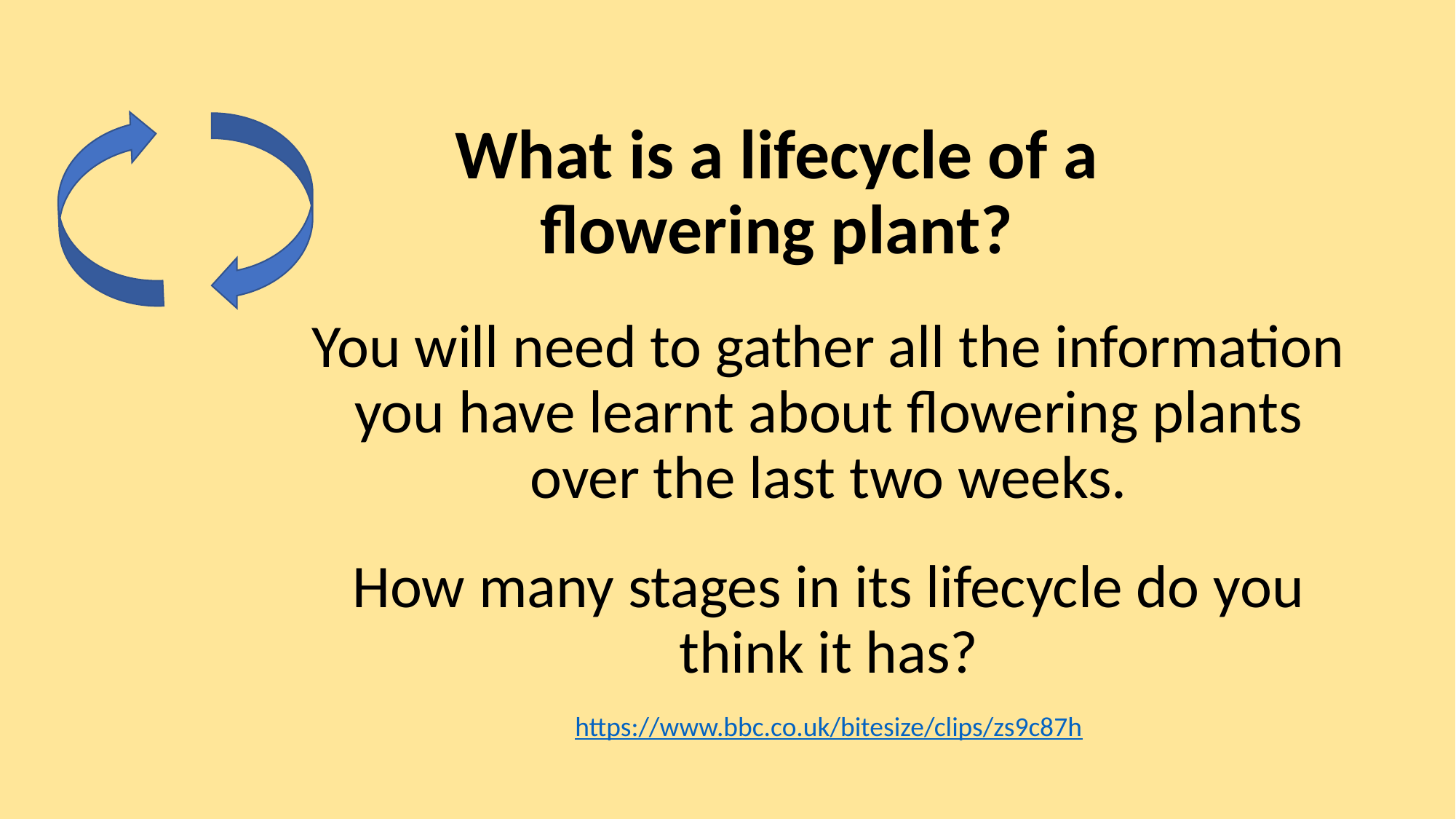

What is a lifecycle of a flowering plant?

You will need to gather all the information you have learnt about flowering plants over the last two weeks.
How many stages in its lifecycle do you think it has?
https://www.bbc.co.uk/bitesize/clips/zs9c87h